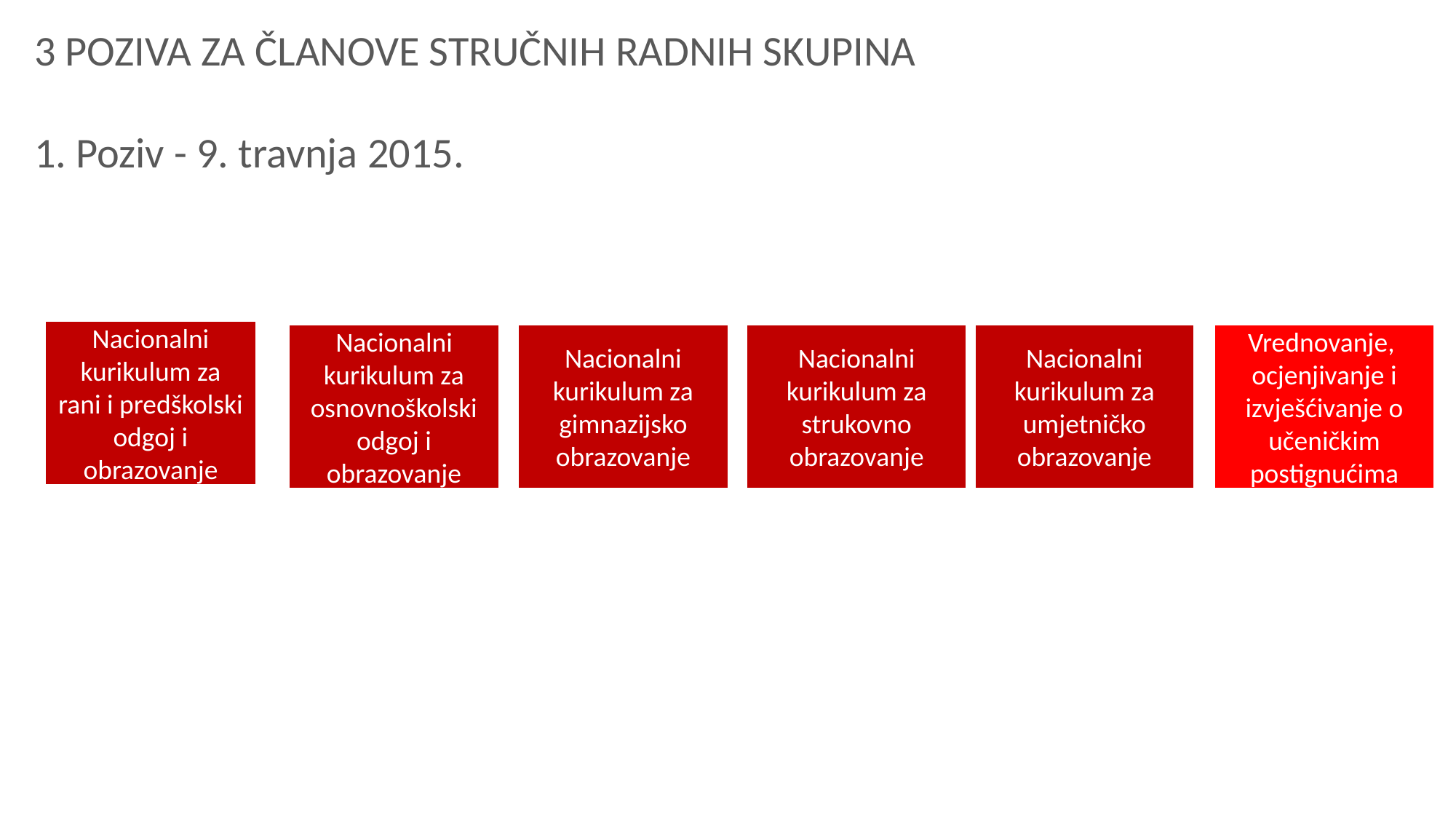

3 POZIVA ZA ČLANOVE STRUČNIH RADNIH SKUPINA

1. Poziv - 9. travnja 2015.
Nacionalni kurikulum za rani i predškolski odgoj i obrazovanje
Nacionalni kurikulum za osnovnoškolski odgoj i obrazovanje
Nacionalni kurikulum za gimnazijsko obrazovanje
Nacionalni kurikulum za strukovno obrazovanje
Nacionalni kurikulum za umjetničko obrazovanje
Vrednovanje,  ocjenjivanje i izvješćivanje o učeničkim postignućima